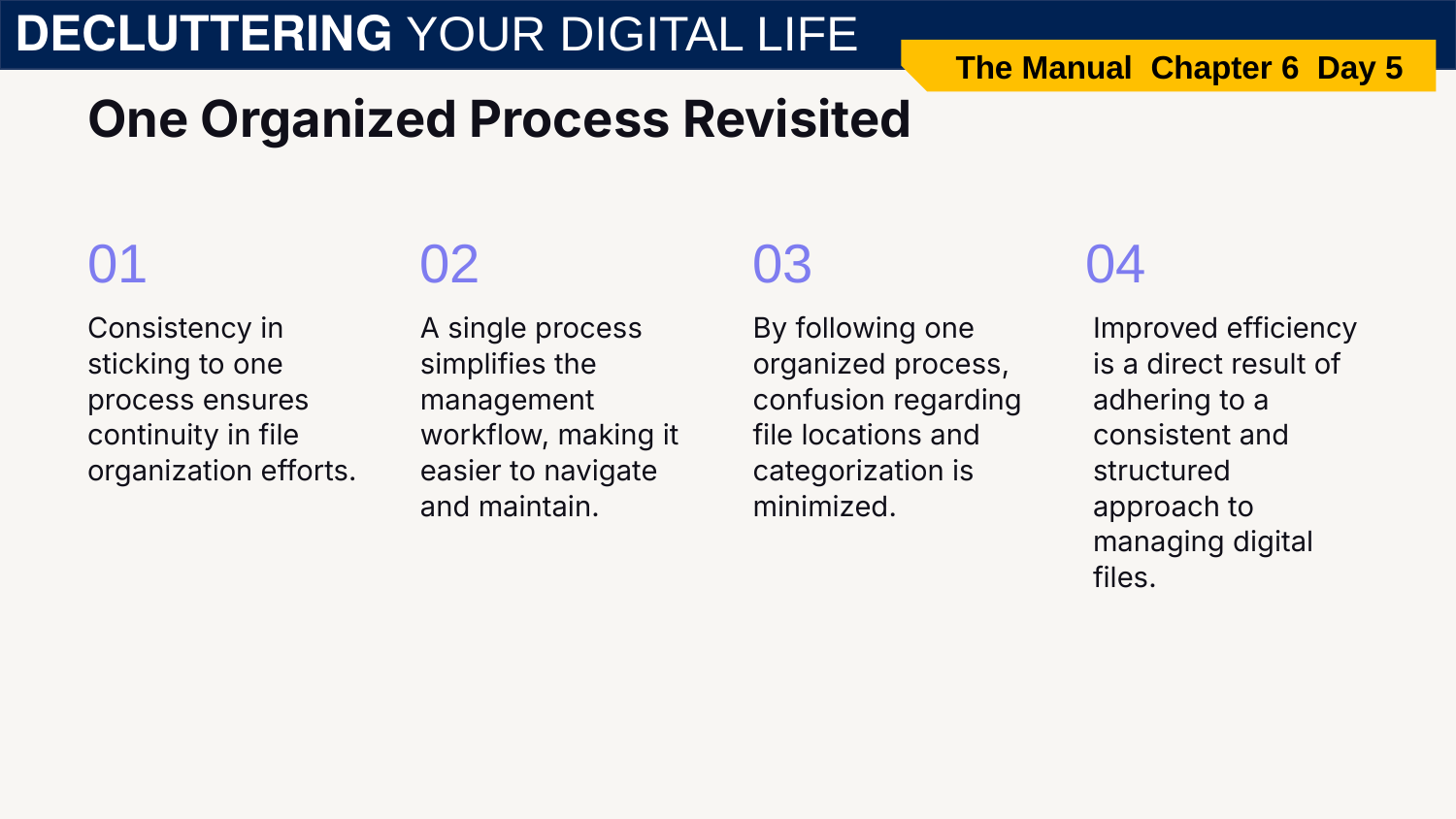

DECLUTTERING YOUR DIGITAL LIFE
The Manual  Chapter 6  Day 5

# One Organized Process Revisited
01
02
03
04
Consistency in sticking to one process ensures continuity in file organization efforts.
A single process simplifies the management workflow, making it easier to navigate and maintain.
By following one organized process, confusion regarding file locations and categorization is minimized.
Improved efficiency is a direct result of adhering to a consistent and structured approach to managing digital files.